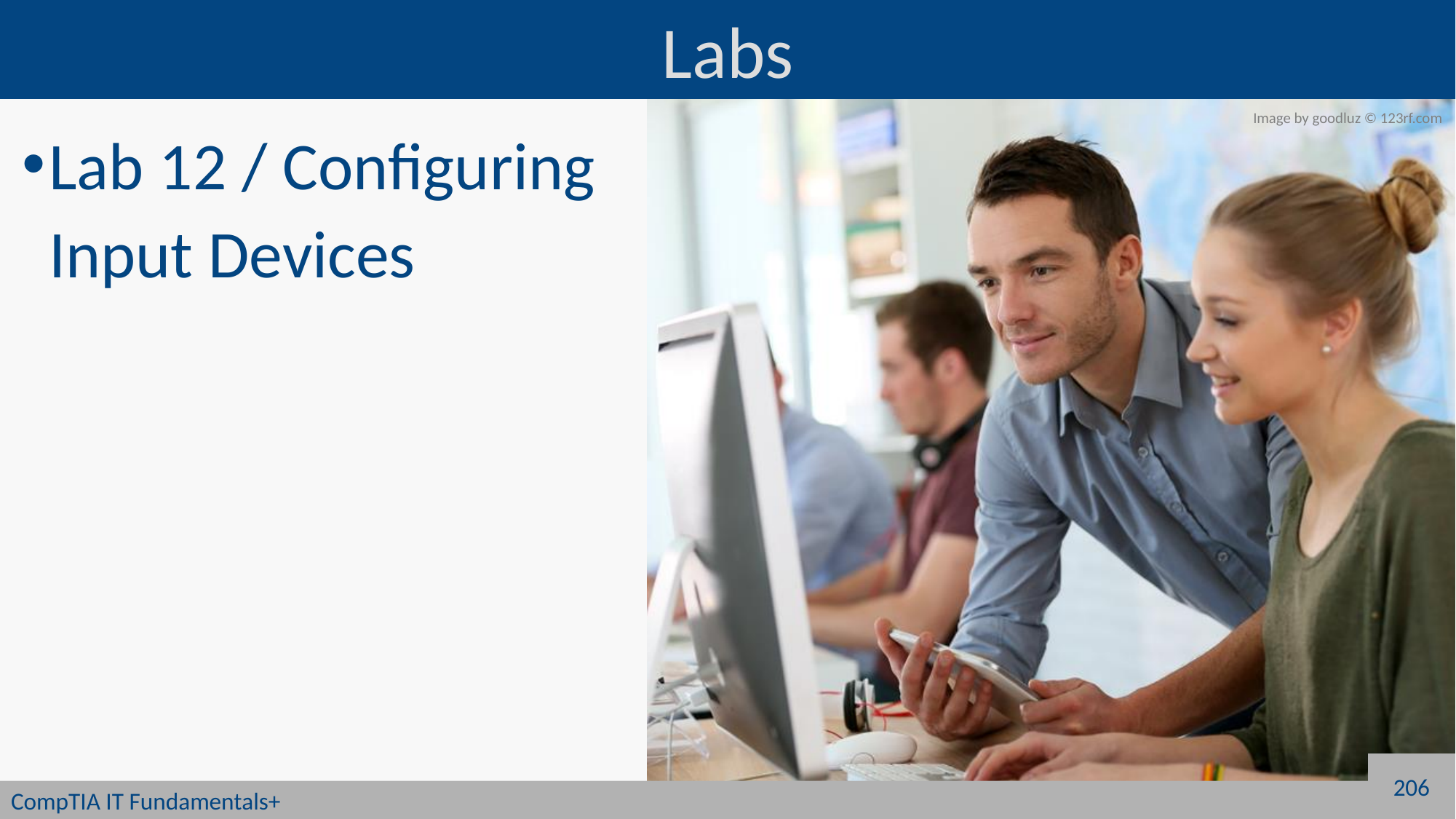

Lab 12 / Configuring Input Devices
206
CompTIA IT Fundamentals+